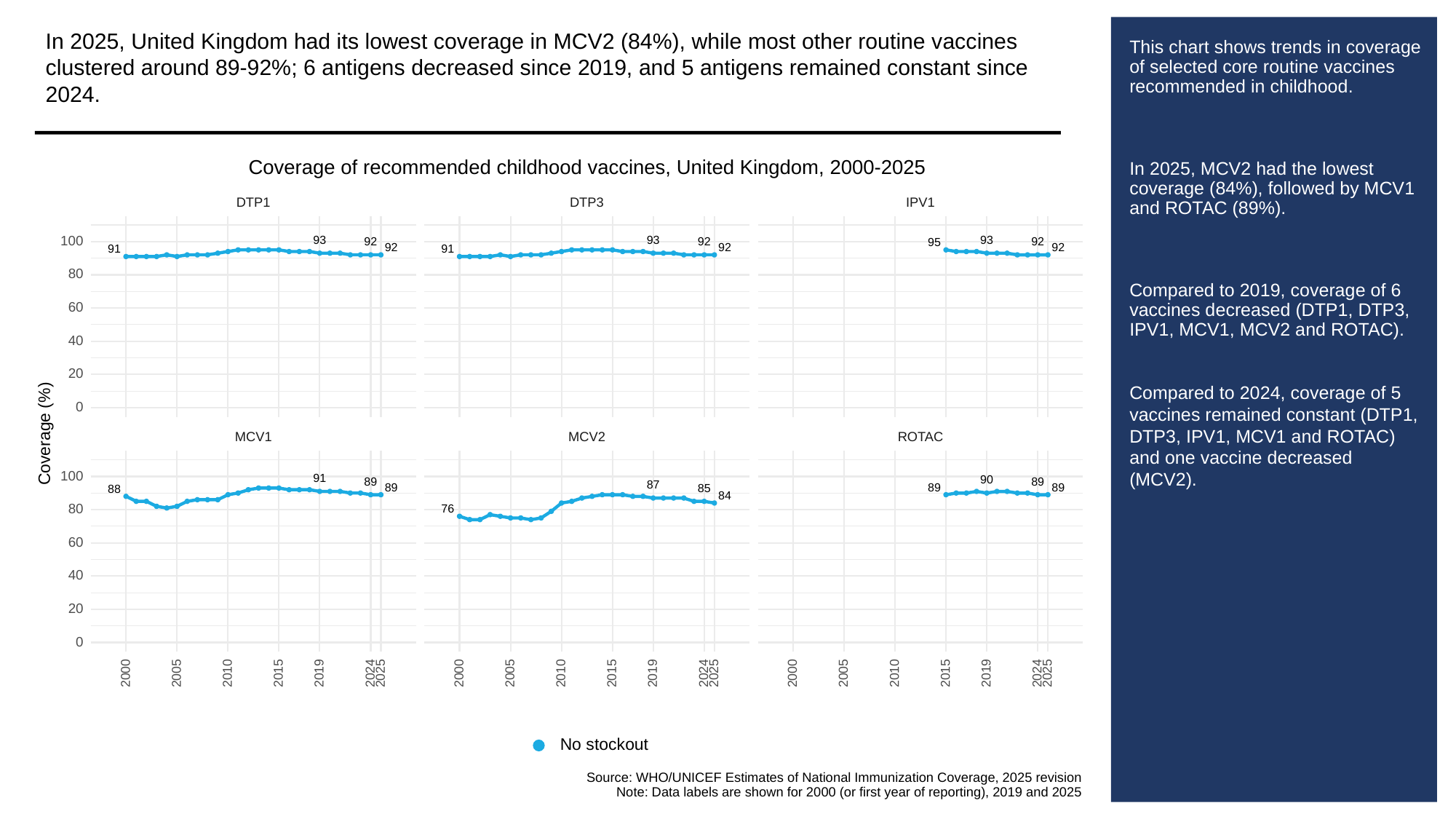

In 2025, United Kingdom had its lowest coverage in MCV2 (84%), while most other routine vaccines clustered around 89-92%; 6 antigens decreased since 2019, and 5 antigens remained constant since 2024.
# This chart shows trends in coverage of selected core routine vaccines recommended in childhood.

In 2025, MCV2 had the lowest coverage (84%), followed by MCV1 and ROTAC (89%).

Compared to 2019, coverage of 6 vaccines decreased (DTP1, DTP3, IPV1, MCV1, MCV2 and ROTAC).

Compared to 2024, coverage of 5 vaccines remained constant (DTP1, DTP3, IPV1, MCV1 and ROTAC) and one vaccine decreased (MCV2).

Coverage of recommended childhood vaccines, United Kingdom, 2000-2025
DTP3
DTP1
IPV1

93
93
93
100
92
92
92
95

92
92
92
91
91

80

60

40

20

0

Coverage (%)
ROTAC
MCV1
MCV2

100
91
90

89
89
87
89
89
89
85
88

84

80
76

60

40

20

0

2000
2005
2010
2015
2019
2024
2025
2000
2005
2010
2015
2019
2024
2025
2000
2005
2010
2015
2019
2024
2025
No stockout

Source: WHO/UNICEF Estimates of National Immunization Coverage, 2025 revision
Note: Data labels are shown for 2000 (or first year of reporting), 2019 and 2025